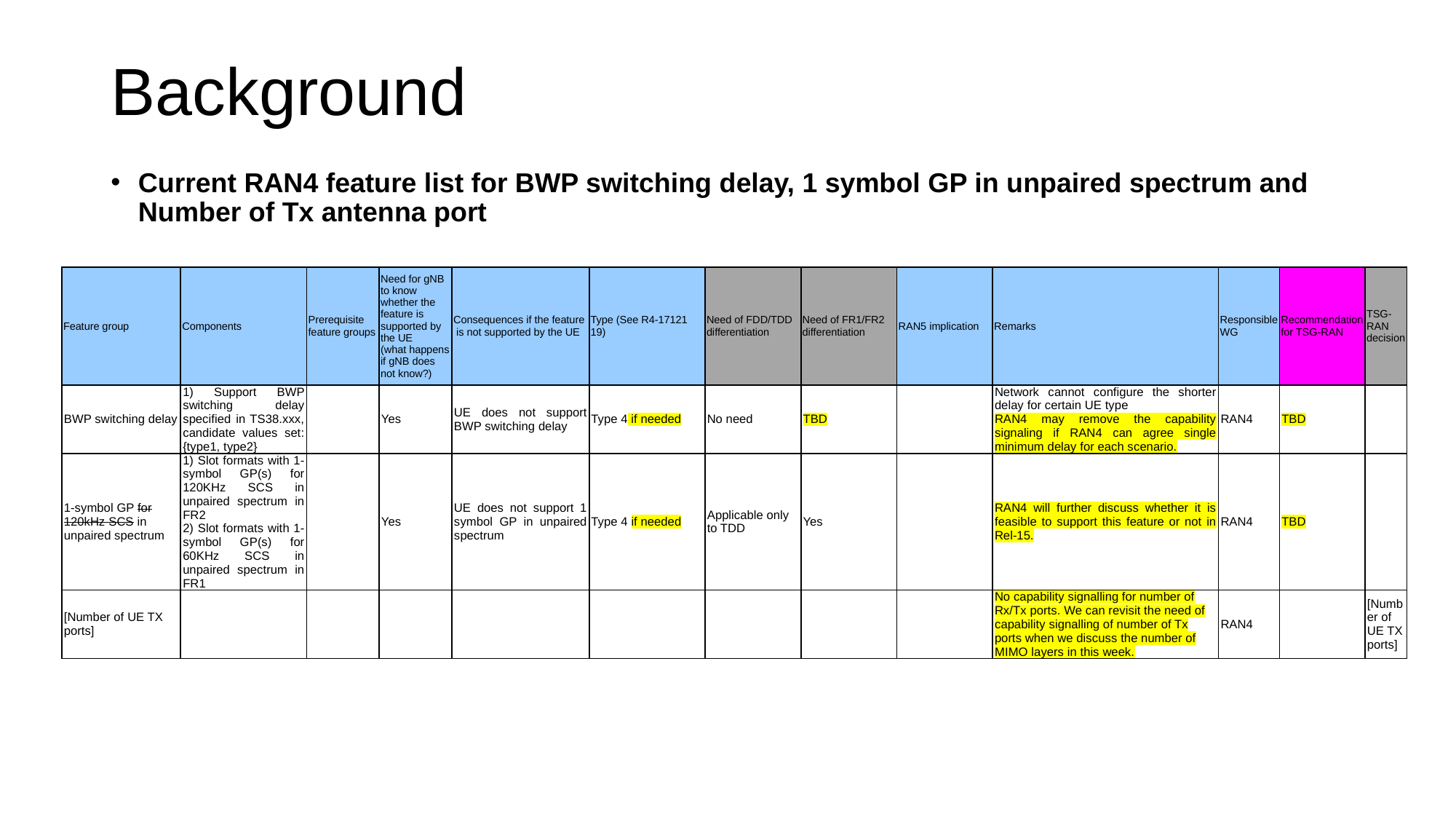

# Background
Current RAN4 feature list for BWP switching delay, 1 symbol GP in unpaired spectrum and Number of Tx antenna port
| Feature group | Components | Prerequisite feature groups | Need for gNB to know whether the feature is supported by the UE (what happens if gNB does not know?) | Consequences if the feature is not supported by the UE | Type (See R4-17121 19) | Need of FDD/TDD differentiation | Need of FR1/FR2 differentiation | RAN5 implication | Remarks | Responsible WG | Recommendation for TSG-RAN | TSG-RAN decision |
| --- | --- | --- | --- | --- | --- | --- | --- | --- | --- | --- | --- | --- |
| BWP switching delay | 1) Support BWP switching delay specified in TS38.xxx, candidate values set: {type1, type2} |  | Yes | UE does not support BWP switching delay | Type 4 if needed | No need | TBD |  | Network cannot configure the shorter delay for certain UE type RAN4 may remove the capability signaling if RAN4 can agree single minimum delay for each scenario. | RAN4 | TBD |  |
| 1-symbol GP for 120kHz SCS in unpaired spectrum | 1) Slot formats with 1-symbol GP(s) for 120KHz SCS in unpaired spectrum in FR2 2) Slot formats with 1-symbol GP(s) for 60KHz SCS in unpaired spectrum in FR1 |  | Yes | UE does not support 1 symbol GP in unpaired spectrum | Type 4 if needed | Applicable only to TDD | Yes |  | RAN4 will further discuss whether it is feasible to support this feature or not in Rel-15. | RAN4 | TBD |  |
| [Number of UE TX ports] |  |  |  |  |  |  |  |  | No capability signalling for number of Rx/Tx ports. We can revisit the need of capability signalling of number of Tx ports when we discuss the number of MIMO layers in this week. | RAN4 |  | [Number of UE TX ports] |